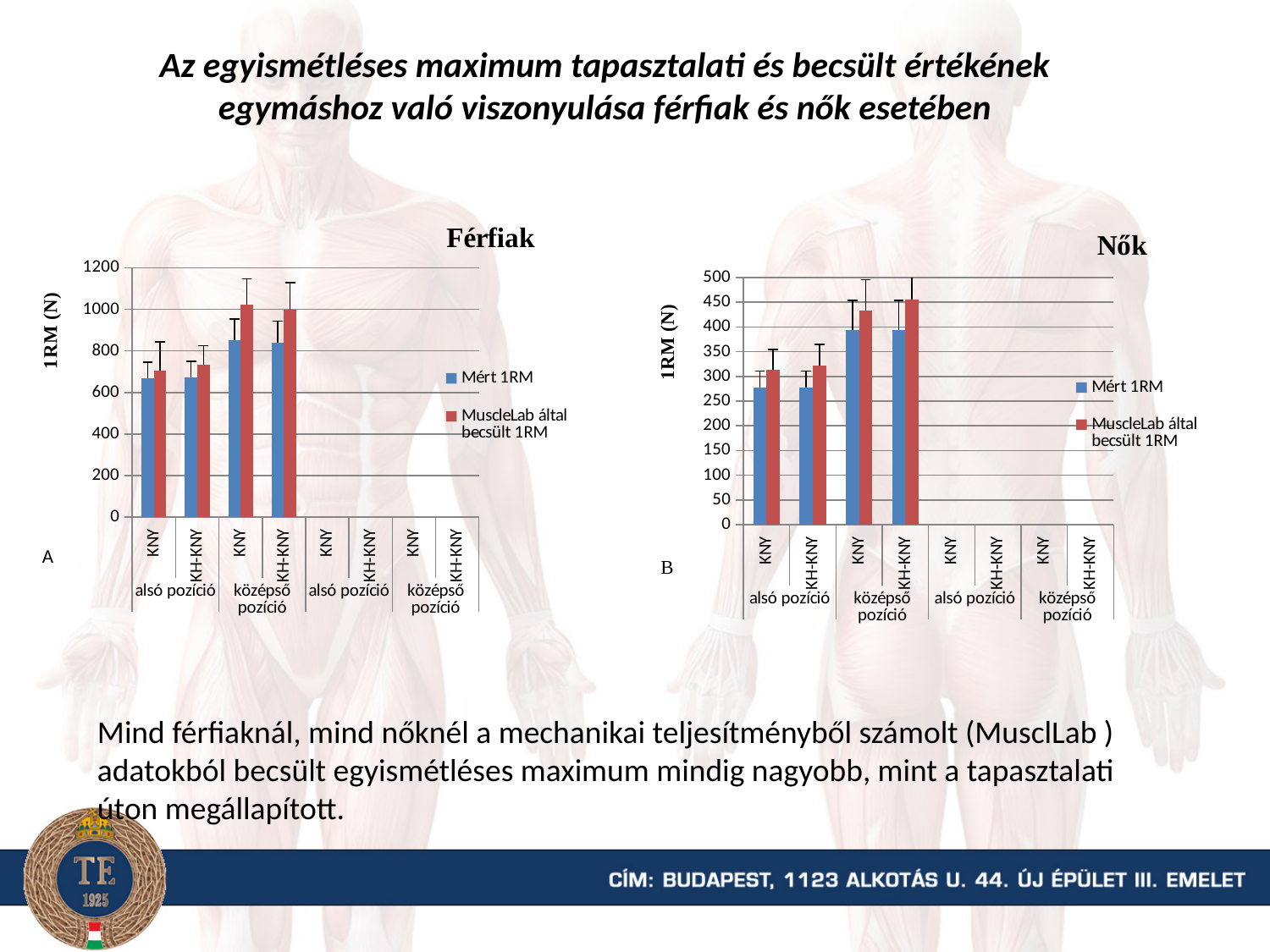

Az egyismétléses maximum tapasztalati és becsült értékének egymáshoz való viszonyulása férfiak és nők esetében

[unsupported chart]

[unsupported chart]

Mind férfiaknál, mind nőknél a mechanikai teljesítményből számolt (MusclLab ) adatokból becsült egyismétléses maximum mindig nagyobb, mint a tapasztalati úton megállapított.